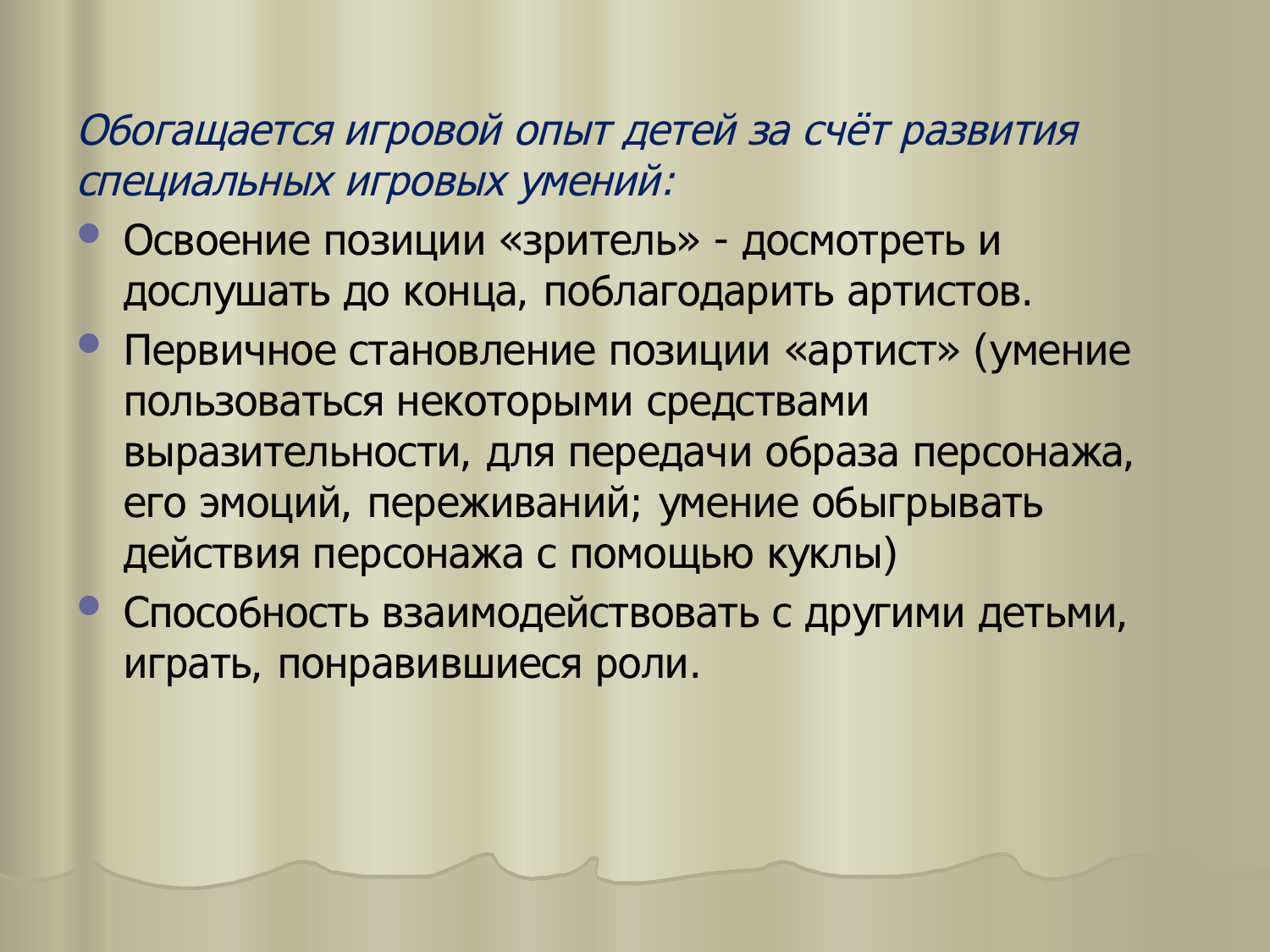

Обогащается игровой опыт детей за счёт развития специальных игровых умений:
Освоение позиции «зритель» - досмотреть и дослушать до конца, поблагодарить артистов.
Первичное становление позиции «артист» (умение пользоваться некоторыми средствами выразительности, для передачи образа персонажа, его эмоций, переживаний; умение обыгрывать действия персонажа с помощью куклы)
Способность взаимодействовать с другими детьми, играть, понравившиеся роли.